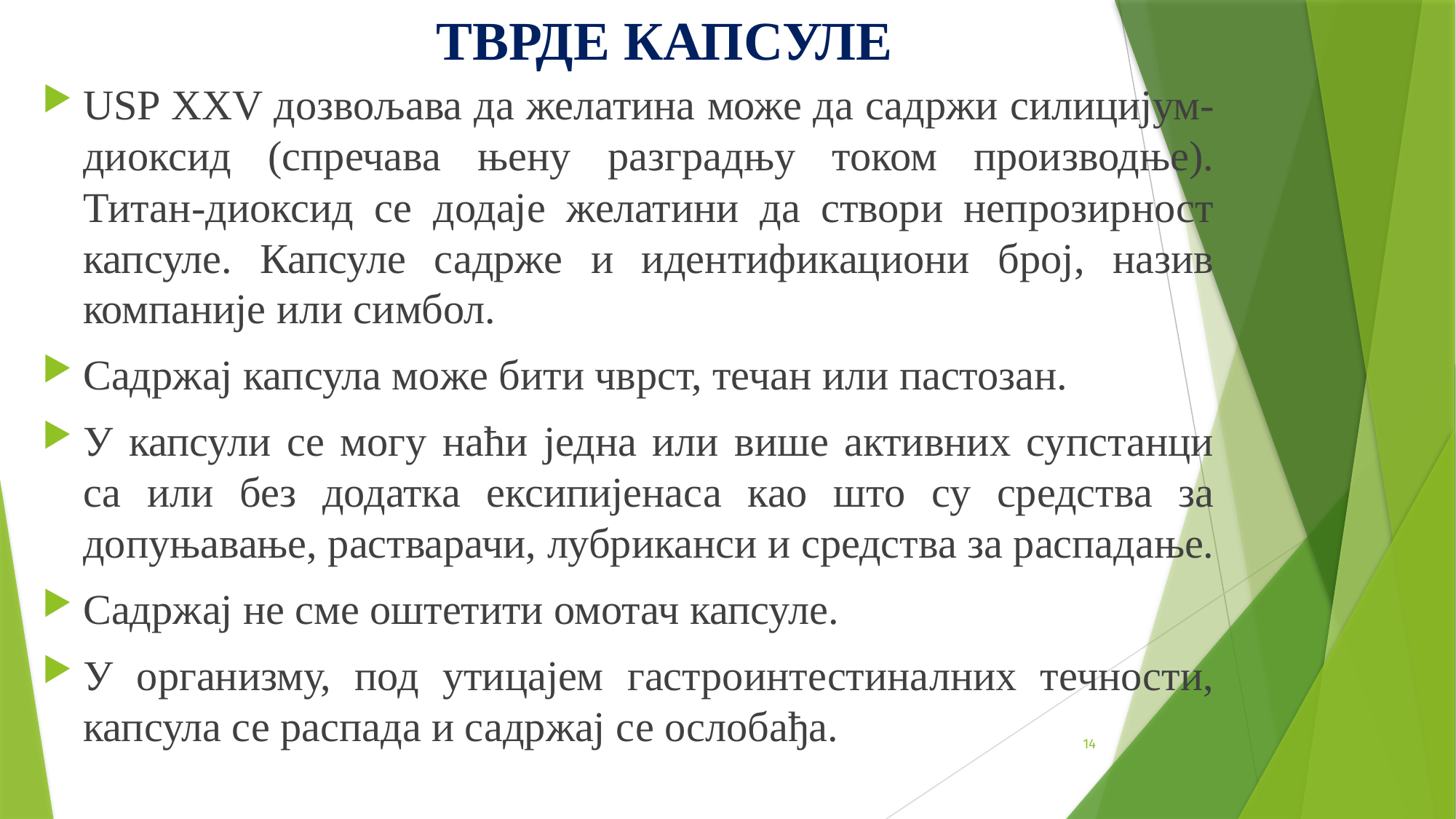

# ТВРДЕ КАПСУЛЕ
USP XXV дозвољава да желатина може да садржи силицијум-диоксид (спречава њену разградњу током производње). Титан-диоксид се додаје желатини да створи непрозирност капсуле. Капсуле садрже и идентификациони број, назив компаније или симбол.
Садржај капсула може бити чврст, течан или пастозан.
У капсули се могу наћи једна или више активних супстанци са или без додатка ексипијенаса као што су средства за допуњавање, растварачи, лубриканси и средства за распадање.
Садржај не сме оштетити омотач капсуле.
У организму, под утицајем гастроинтестиналних течности, капсула се распада и садржај се ослобађа.

14